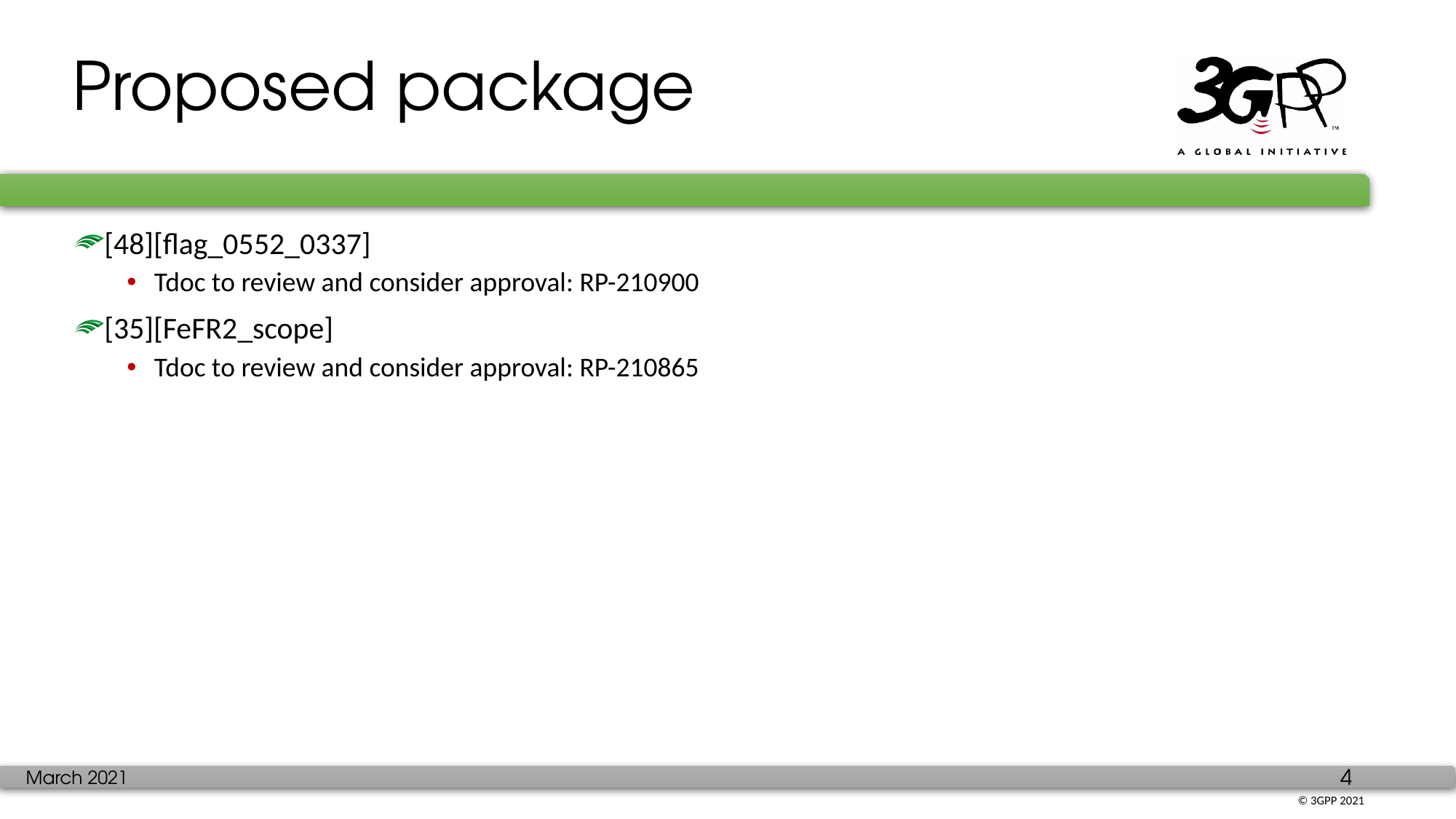

# Proposed package
[48][flag_0552_0337]
Tdoc to review and consider approval: RP-210900
[35][FeFR2_scope]
Tdoc to review and consider approval: RP-210865